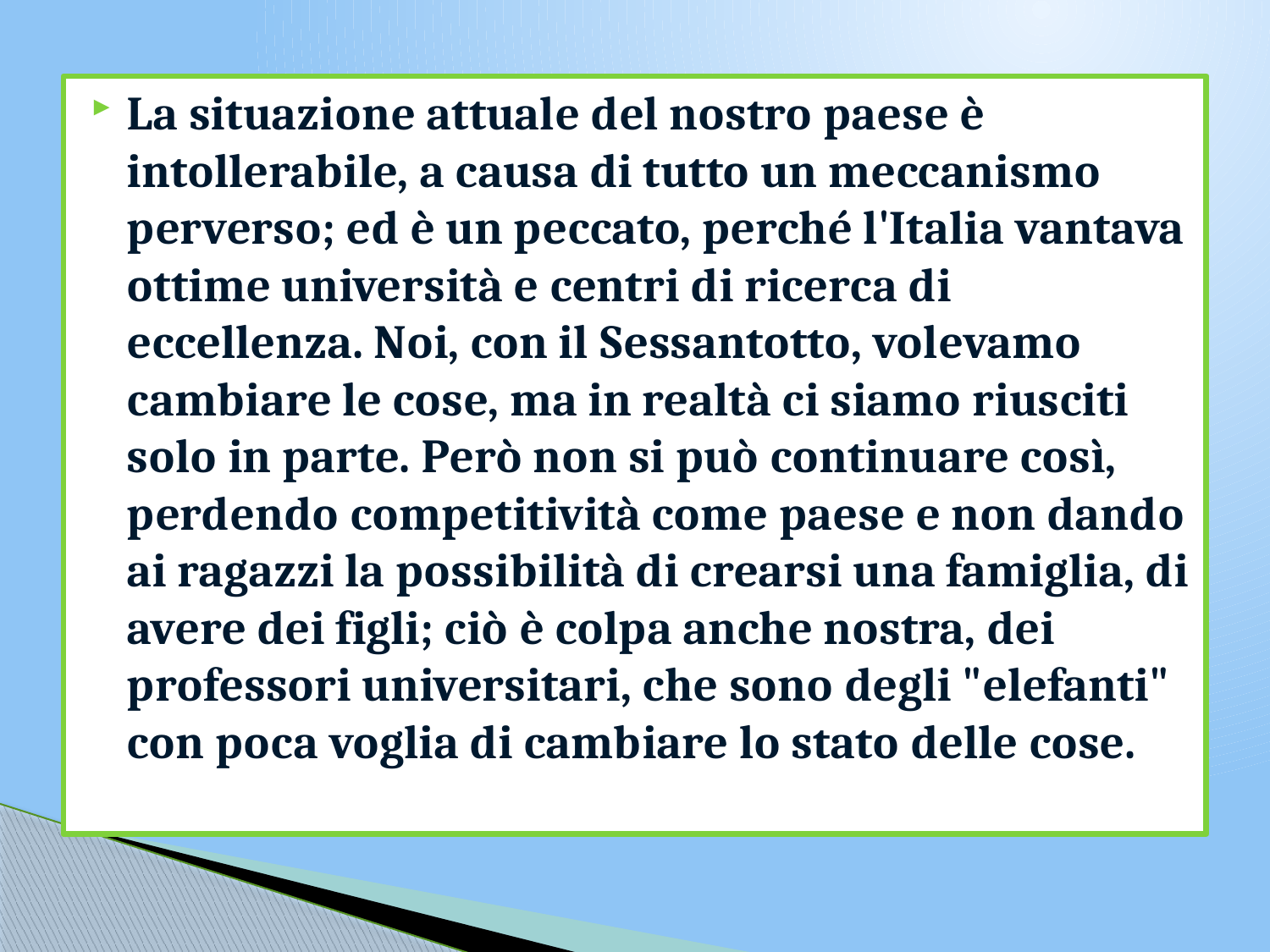

La situazione attuale del nostro paese è intollerabile, a causa di tutto un meccanismo perverso; ed è un peccato, perché l'Italia vantava ottime università e centri di ricerca di eccellenza. Noi, con il Sessantotto, volevamo cambiare le cose, ma in realtà ci siamo riusciti solo in parte. Però non si può continuare così, perdendo competitività come paese e non dando ai ragazzi la possibilità di crearsi una famiglia, di avere dei figli; ciò è colpa anche nostra, dei professori universitari, che sono degli "elefanti" con poca voglia di cambiare lo stato delle cose.